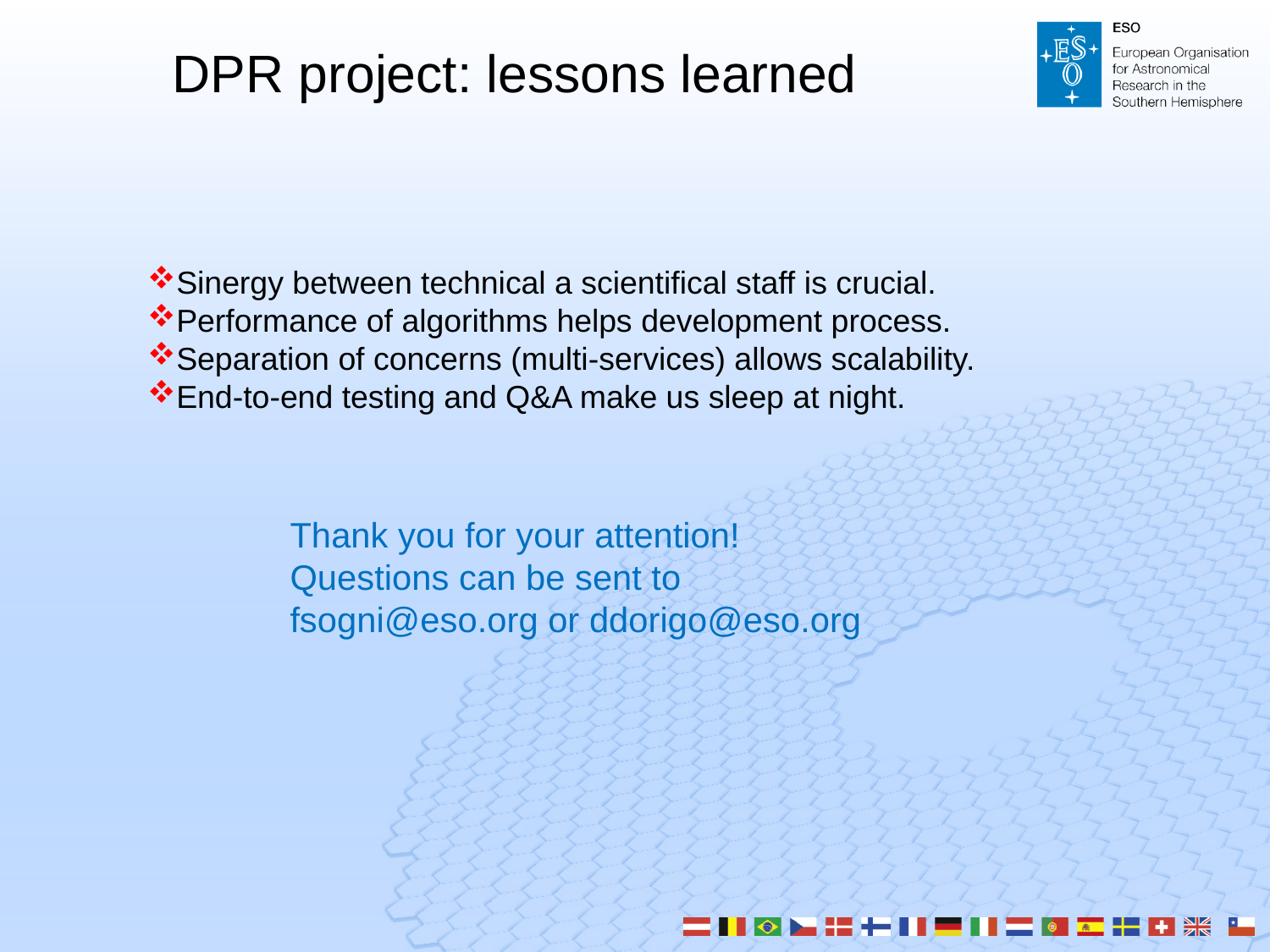

# DPR project: lessons learned
Sinergy between technical a scientifical staff is crucial.
Performance of algorithms helps development process.
Separation of concerns (multi-services) allows scalability.
End-to-end testing and Q&A make us sleep at night.
Thank you for your attention!
Questions can be sent to fsogni@eso.org or ddorigo@eso.org